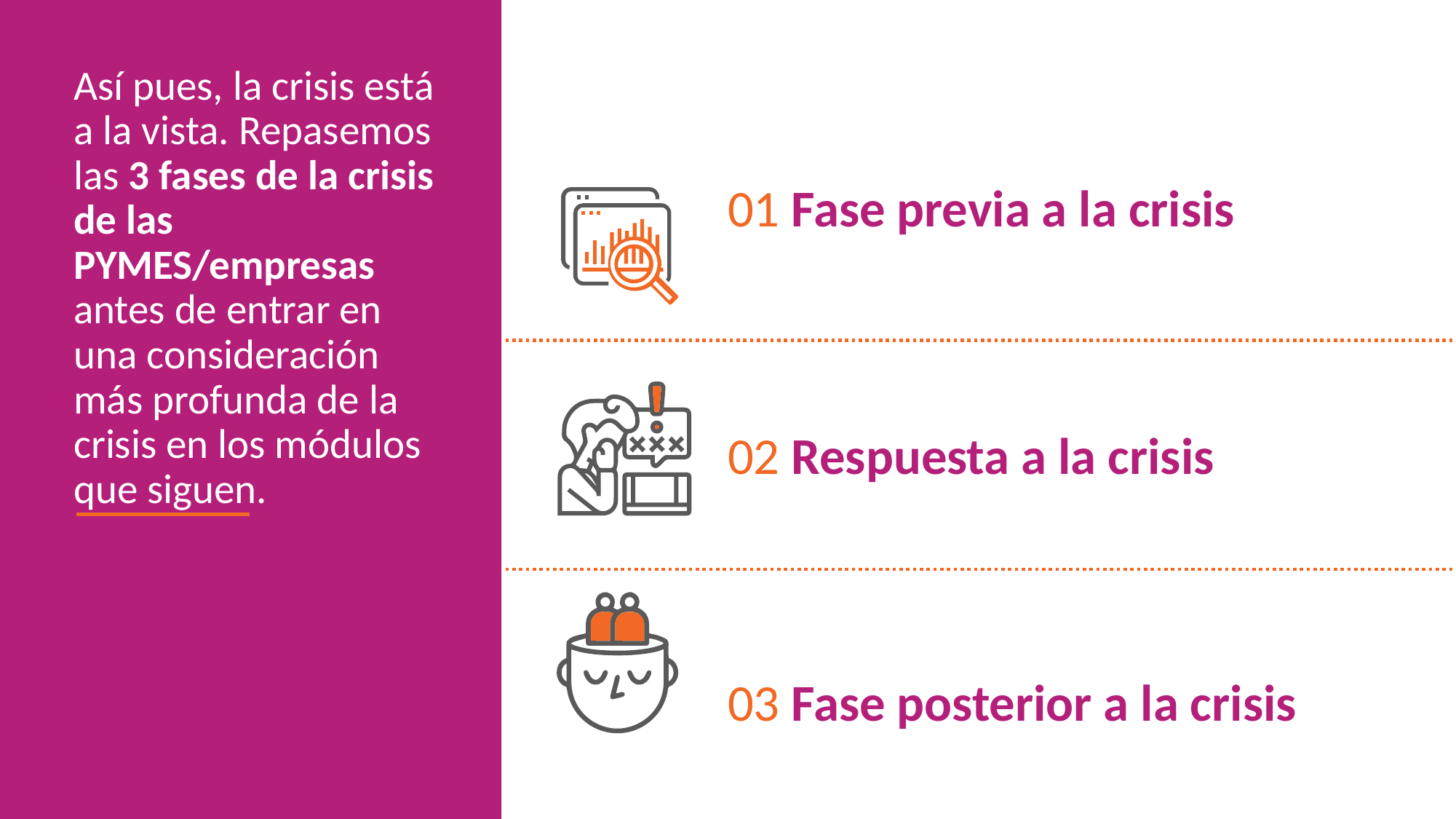

Así pues, la crisis está a la vista. Repasemos las 3 fases de la crisis de las PYMES/empresas antes de entrar en una consideración más profunda de la crisis en los módulos que siguen.
01 Fase previa a la crisis

02 Respuesta a la crisis

03 Fase posterior a la crisis